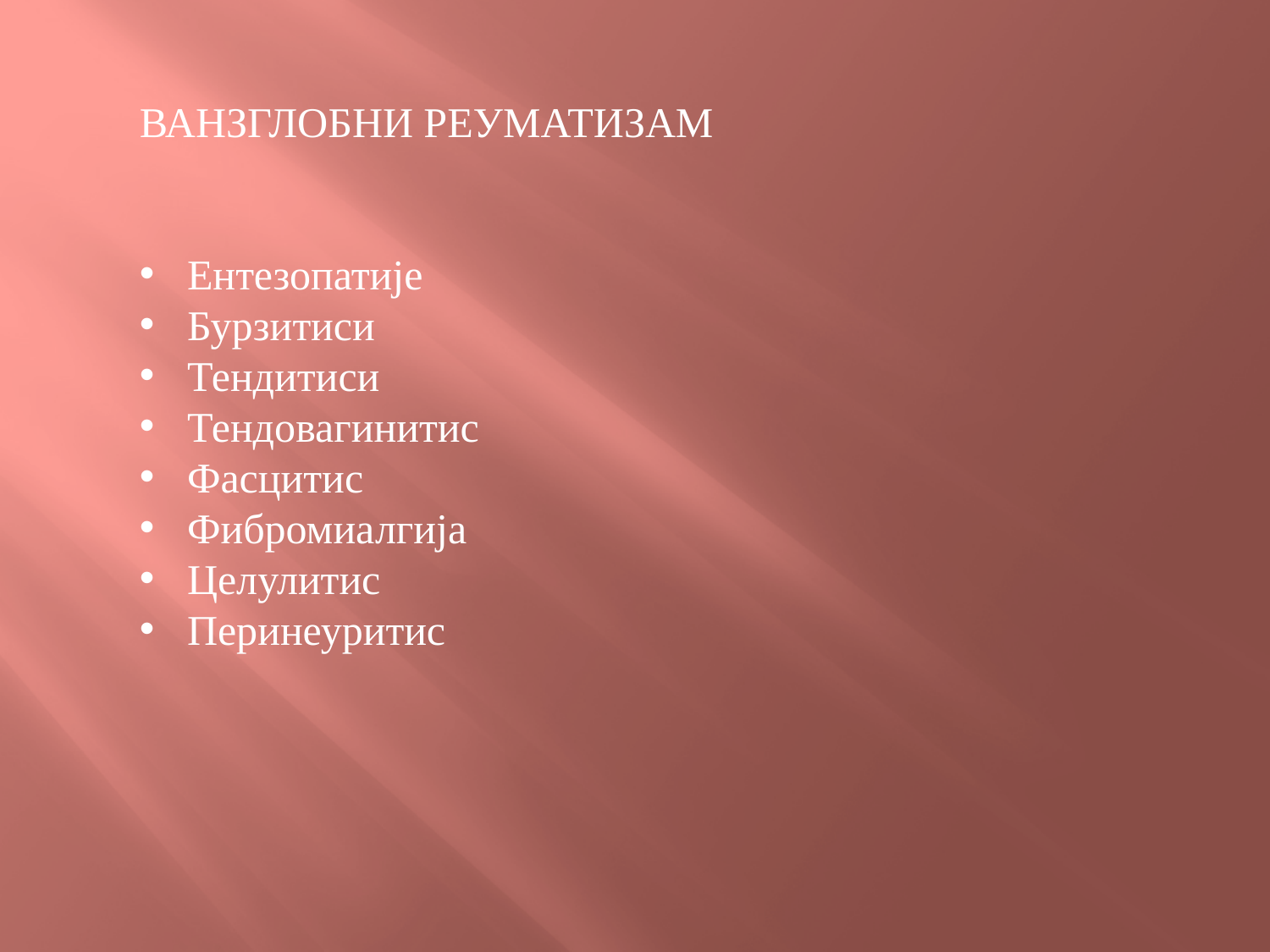

ВАНЗГЛОБНИ РЕУМАТИЗАМ

Ентезопатије
Бурзитиси
Тендитиси
Тендовагинитис
Фасцитис
Фибромиалгија
Целулитис
Перинеуритис